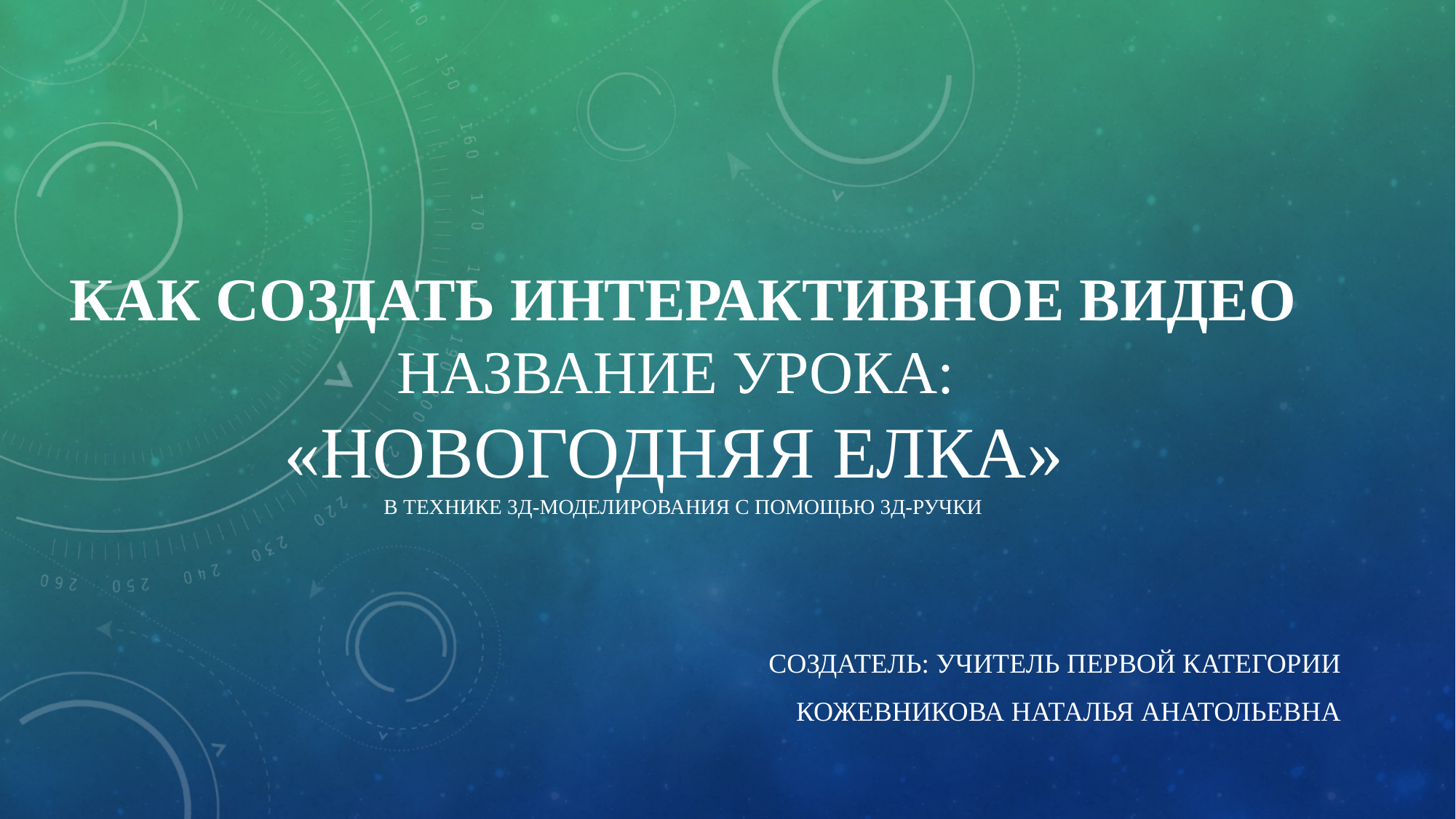

# Как создать интерактивное видео название урока: «Новогодняя елка» в технике 3д-моделирования с помощью 3д-ручки
Создатель: учитель первой категории
Кожевникова Наталья Анатольевна